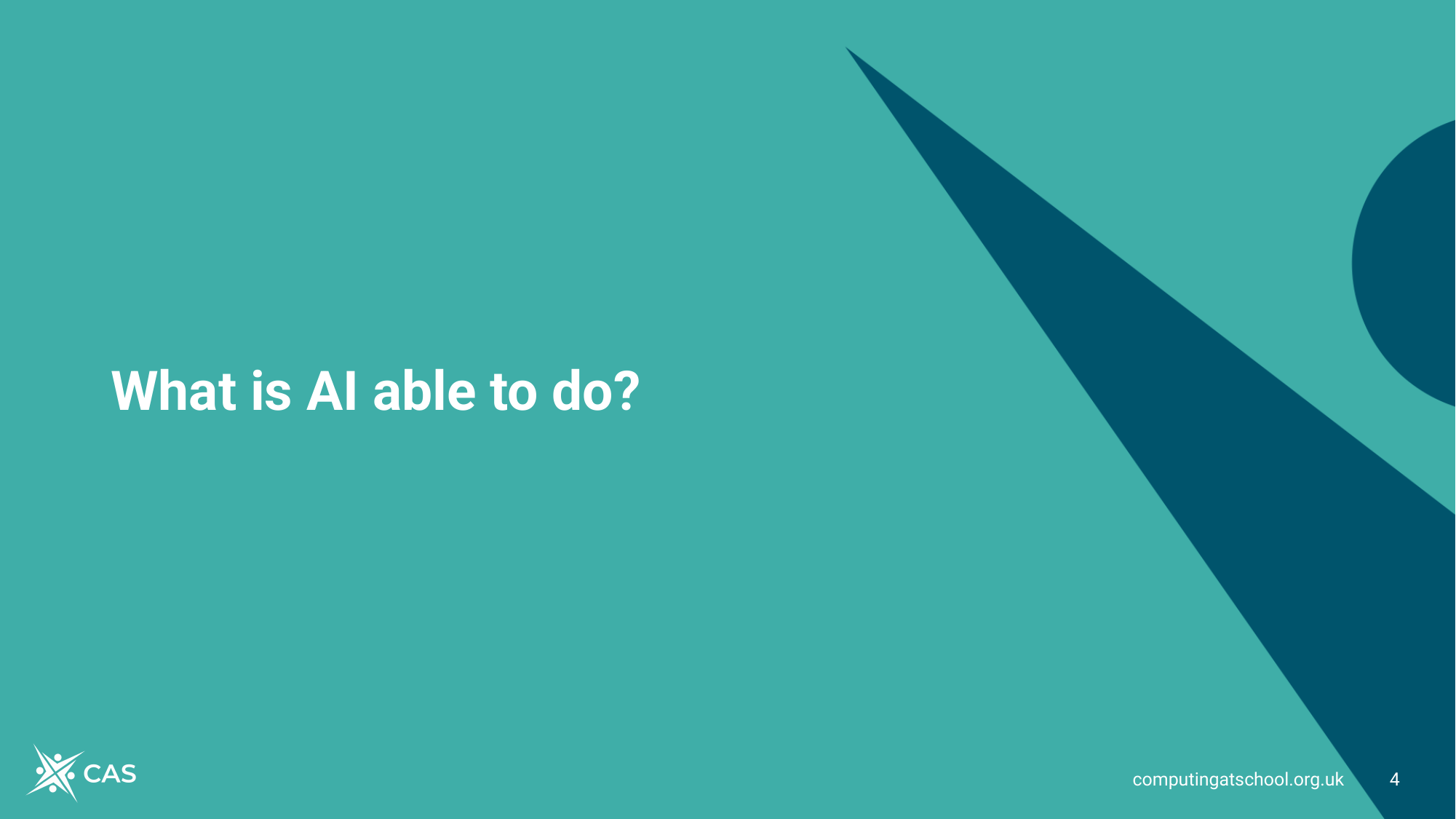

# What is AI able to do?
computingatschool.org.uk
4